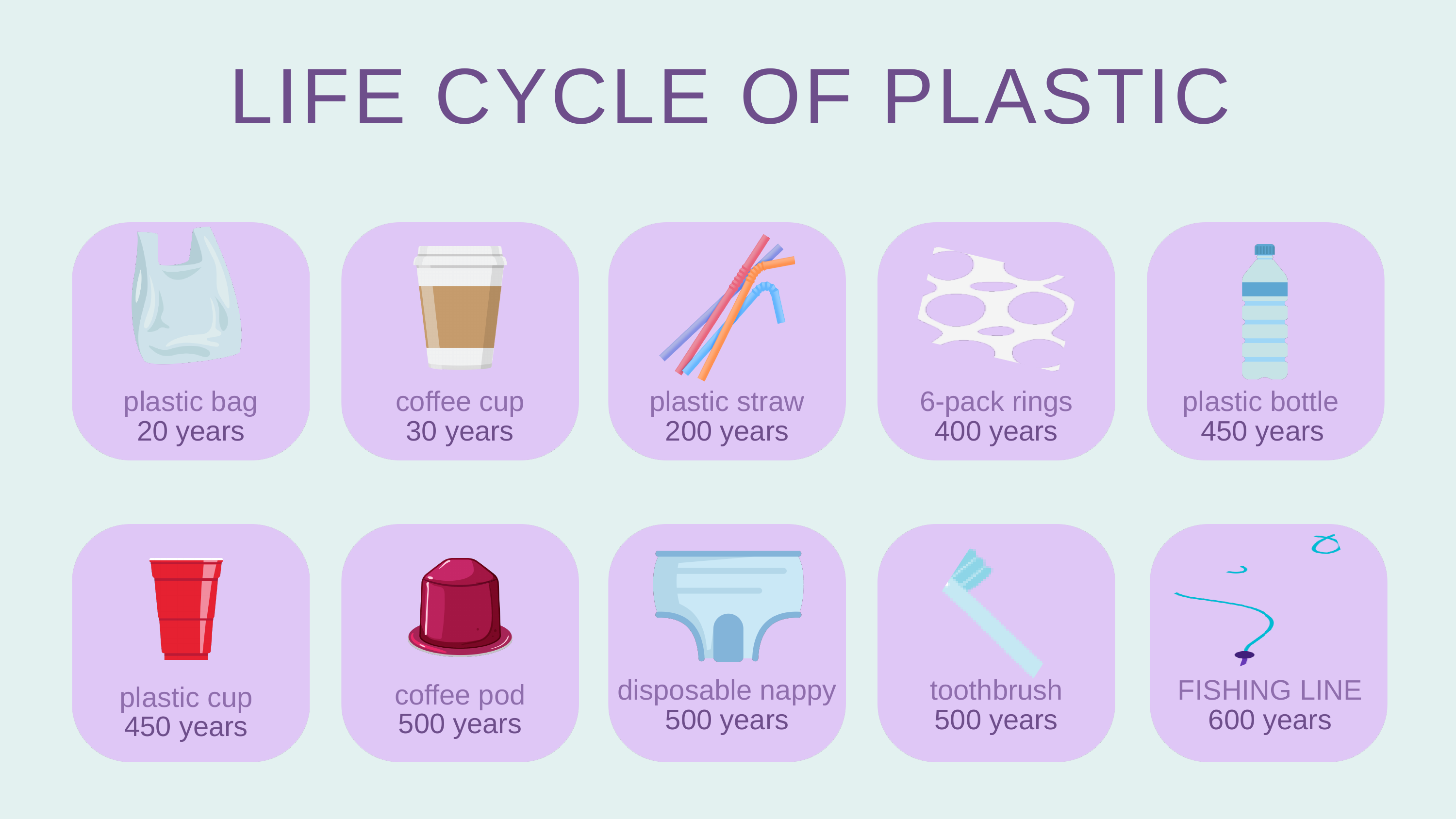

LIFE CYCLE OF PLASTIC

plastic bag
coffee cup
plastic straw
6-pack rings
plastic bottle
20 years
30 years
200 years
400 years
450 years

plastic cup
450 years

coffee pod
500 years
disposable nappy
toothbrush
FISHING LINE
500 years
500 years
600 years